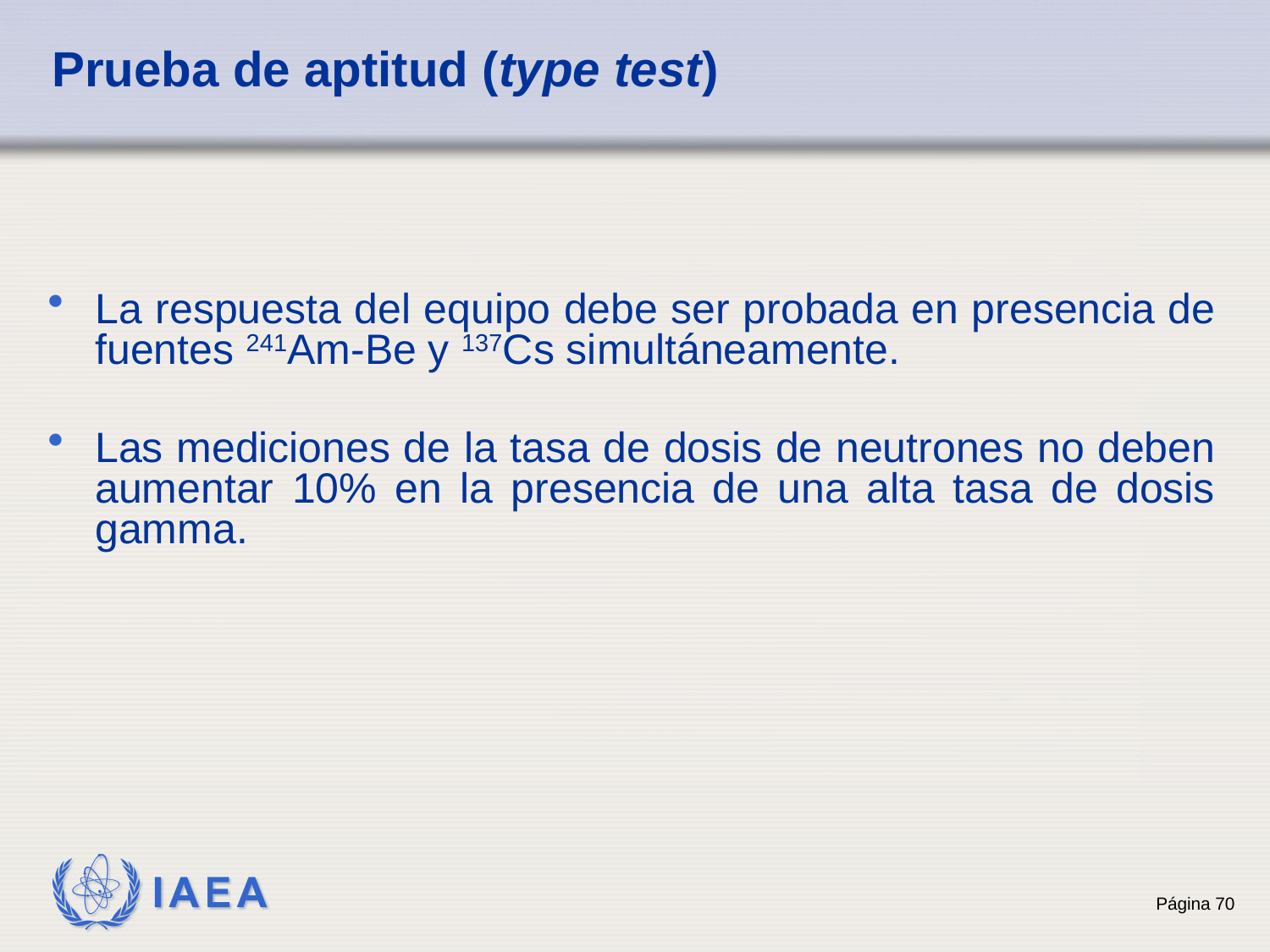

# Prueba de aptitud (type test)

La respuesta del equipo debe ser probada en presencia de fuentes 241Am-Be y 137Cs simultáneamente.

Las mediciones de la tasa de dosis de neutrones no deben aumentar 10% en la presencia de una alta tasa de dosis gamma.

70